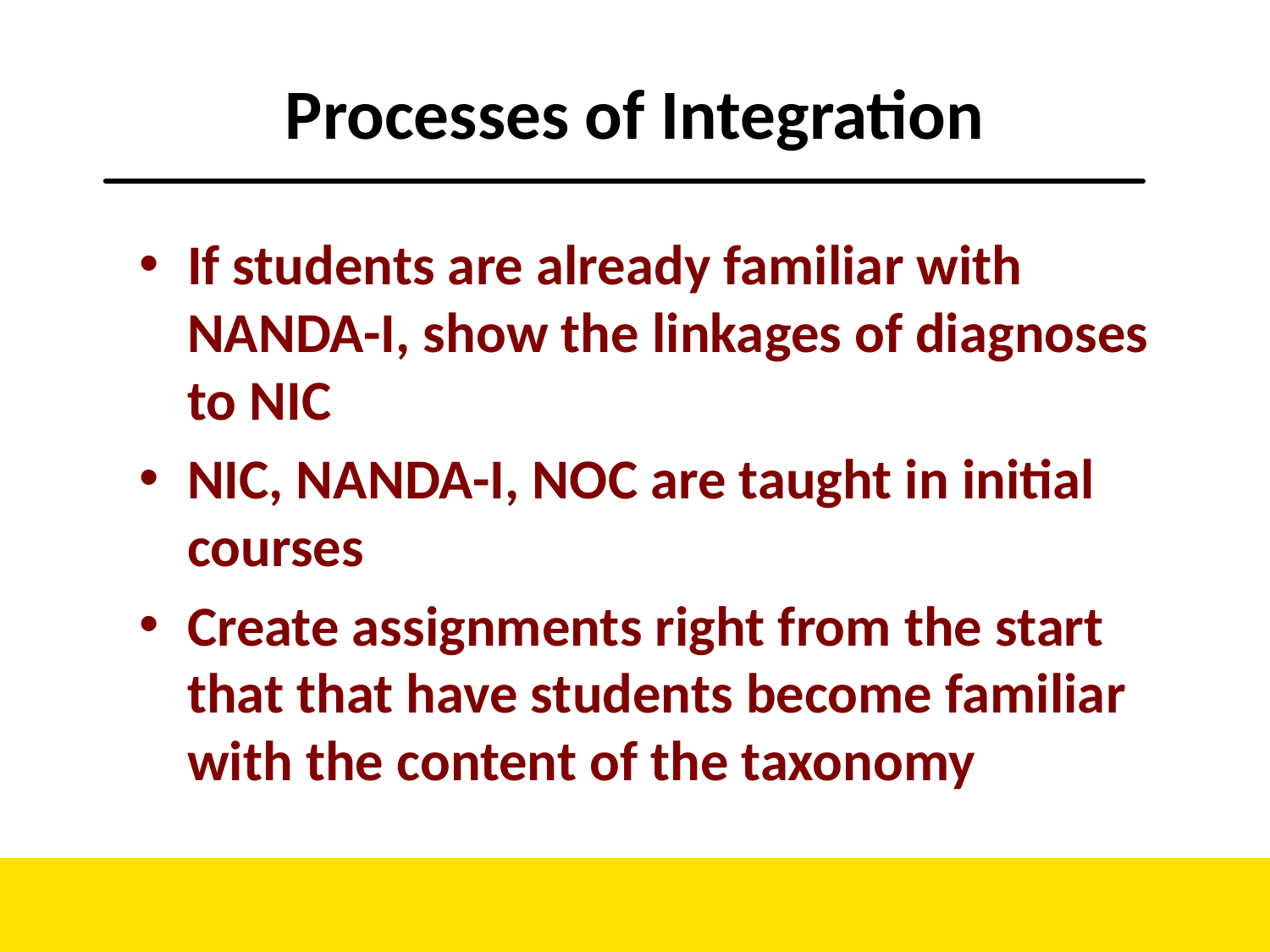

# Processes of Integration
If students are already familiar with   NANDA-I, show the linkages of diagnoses to NIC
NIC, NANDA-I, NOC are taught in initial courses
Create assignments right from the start that that have students become familiar with the content of the taxonomy